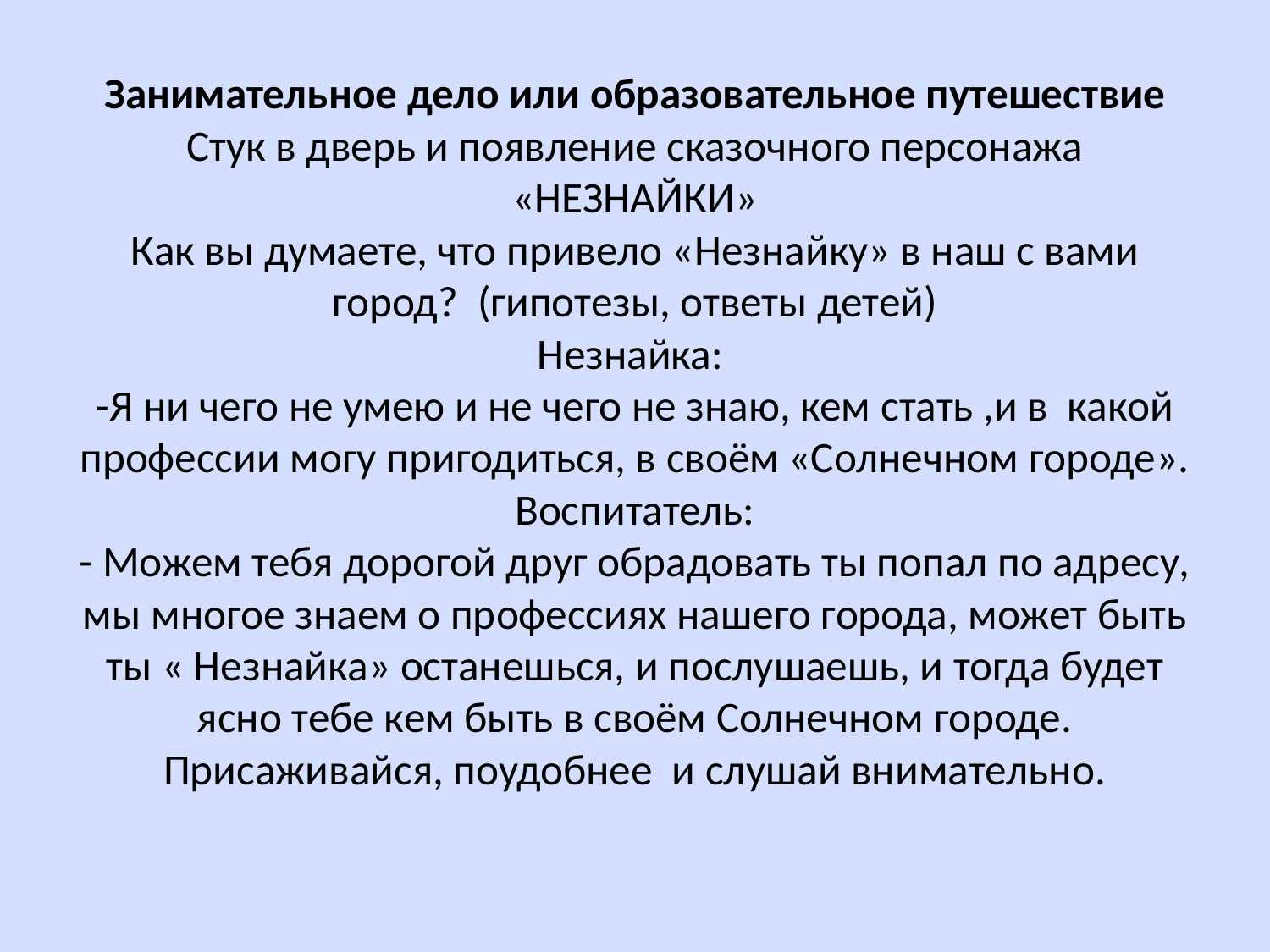

# Занимательное дело или образовательное путешествие Стук в дверь и появление сказочного персонажа «НЕЗНАЙКИ» Как вы думаете, что привело «Незнайку» в наш с вами город?  (гипотезы, ответы детей) Незнайка: -Я ни чего не умею и не чего не знаю, кем стать ,и в  какой профессии могу пригодиться, в своём «Солнечном городе». Воспитатель: - Можем тебя дорогой друг обрадовать ты попал по адресу, мы многое знаем о профессиях нашего города, может быть ты « Незнайка» останешься, и послушаешь, и тогда будет ясно тебе кем быть в своём Солнечном городе. Присаживайся, поудобнее  и слушай внимательно.